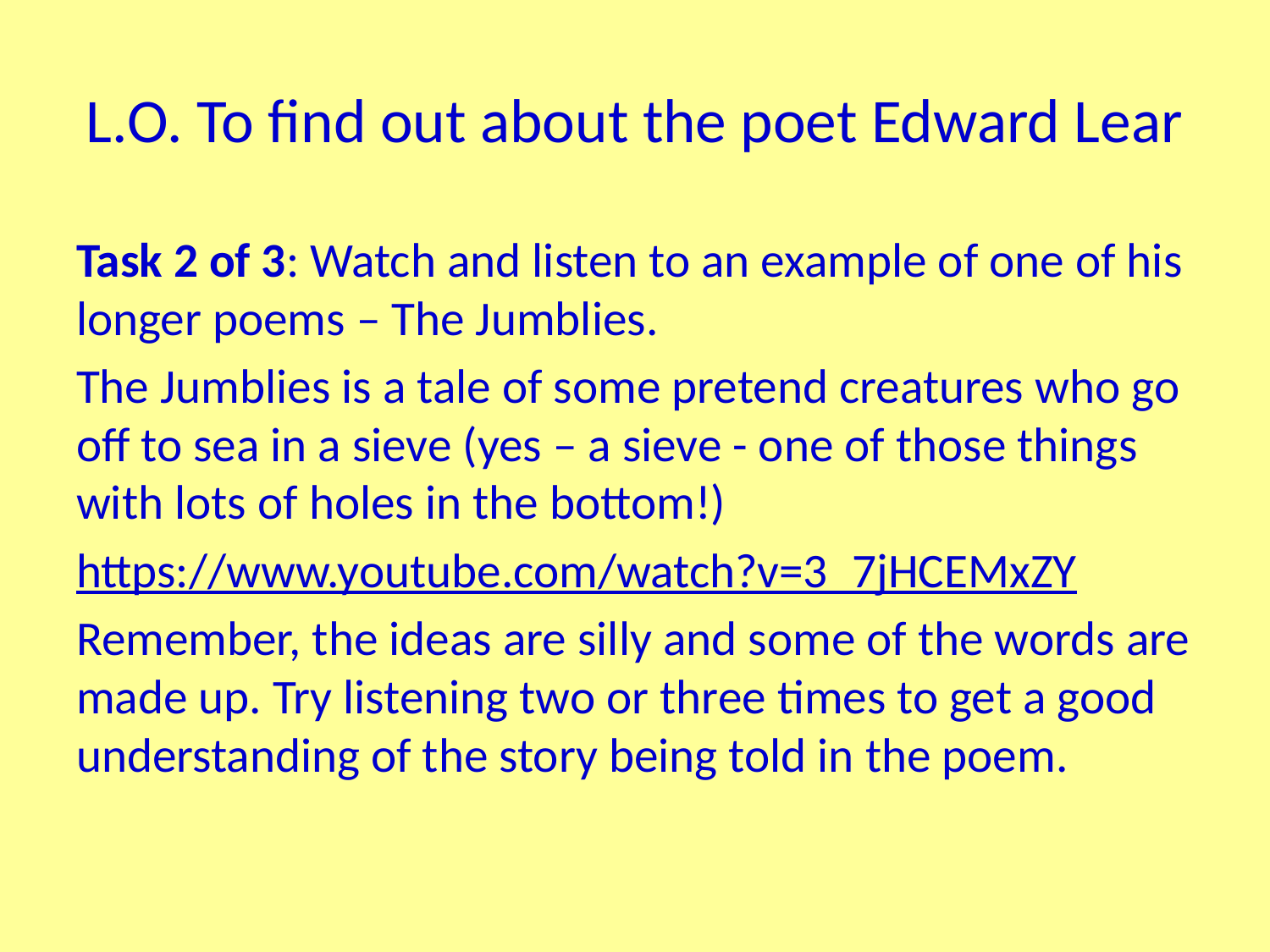

# L.O. To find out about the poet Edward Lear
Task 2 of 3: Watch and listen to an example of one of his longer poems – The Jumblies.
The Jumblies is a tale of some pretend creatures who go off to sea in a sieve (yes – a sieve - one of those things with lots of holes in the bottom!)
https://www.youtube.com/watch?v=3_7jHCEMxZY
Remember, the ideas are silly and some of the words are made up. Try listening two or three times to get a good understanding of the story being told in the poem.